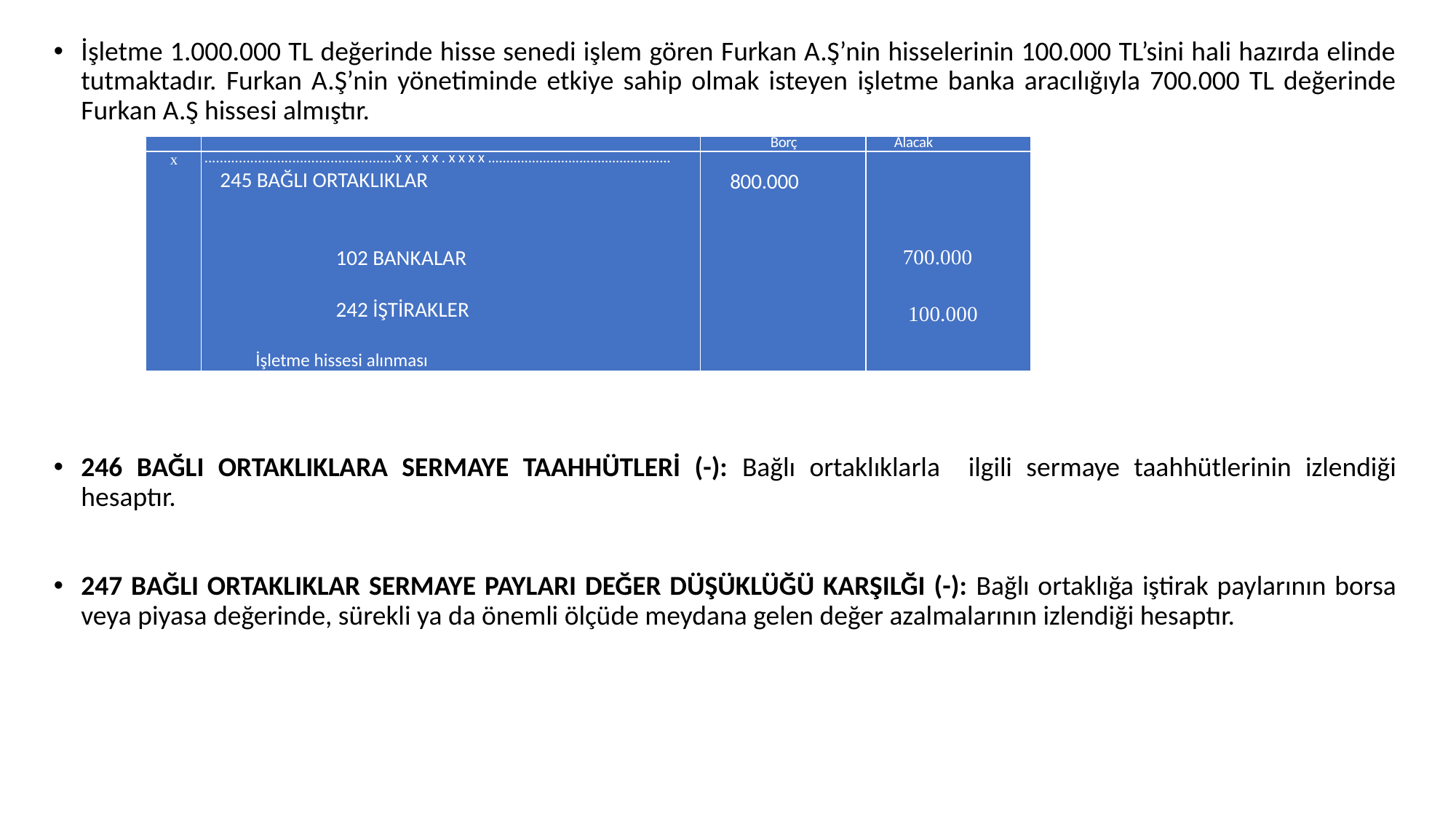

İşletme 1.000.000 TL değerinde hisse senedi işlem gören Furkan A.Ş’nin hisselerinin 100.000 TL’sini hali hazırda elinde tutmaktadır. Furkan A.Ş’nin yönetiminde etkiye sahip olmak isteyen işletme banka aracılığıyla 700.000 TL değerinde Furkan A.Ş hissesi almıştır.

246 BAĞLI ORTAKLIKLARA SERMAYE TAAHHÜTLERİ (-): Bağlı ortaklıklarla  ilgili sermaye taahhütlerinin izlendiği hesaptır.

247 BAĞLI ORTAKLIKLAR SERMAYE PAYLARI DEĞER DÜŞÜKLÜĞÜ KARŞILĞI (-): Bağlı ortaklığa iştirak paylarının borsa veya piyasa değerinde, sürekli ya da önemli ölçüde meydana gelen değer azalmalarının izlendiği hesaptır.

|  |  | Borç | Alacak |
| --- | --- | --- | --- |
| x | ..................................................xx.xx.xxxx.................................................. 245 BAĞLI ORTAKLIKLAR     102 BANKALAR 242 İŞTİRAKLER İşletme hissesi alınması | 800.000 | 700.000 100.000 |